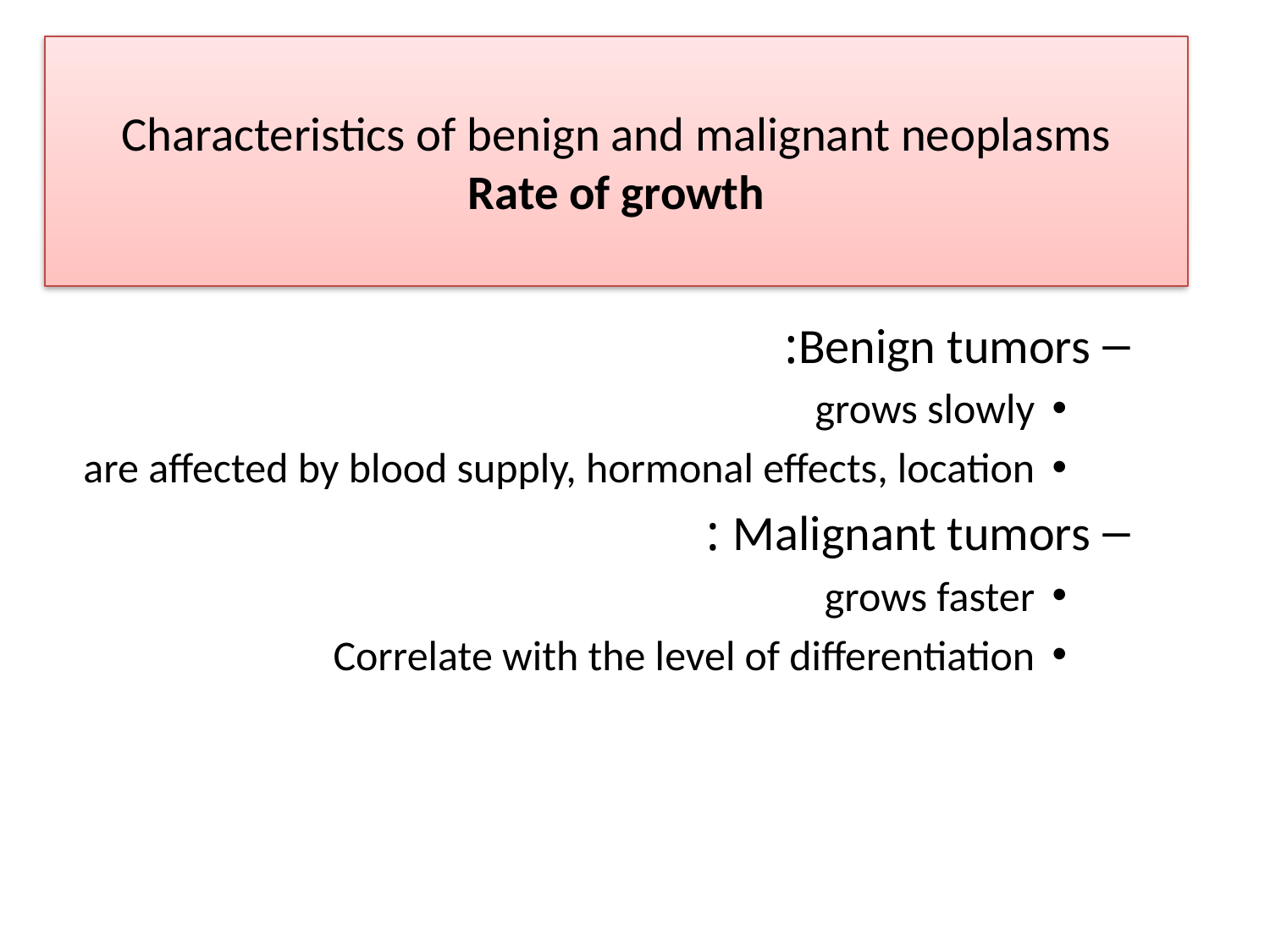

# Characteristics of benign and malignant neoplasms Rate of growth
Benign tumors:
grows slowly
are affected by blood supply, hormonal effects, location
Malignant tumors :
grows faster
Correlate with the level of differentiation